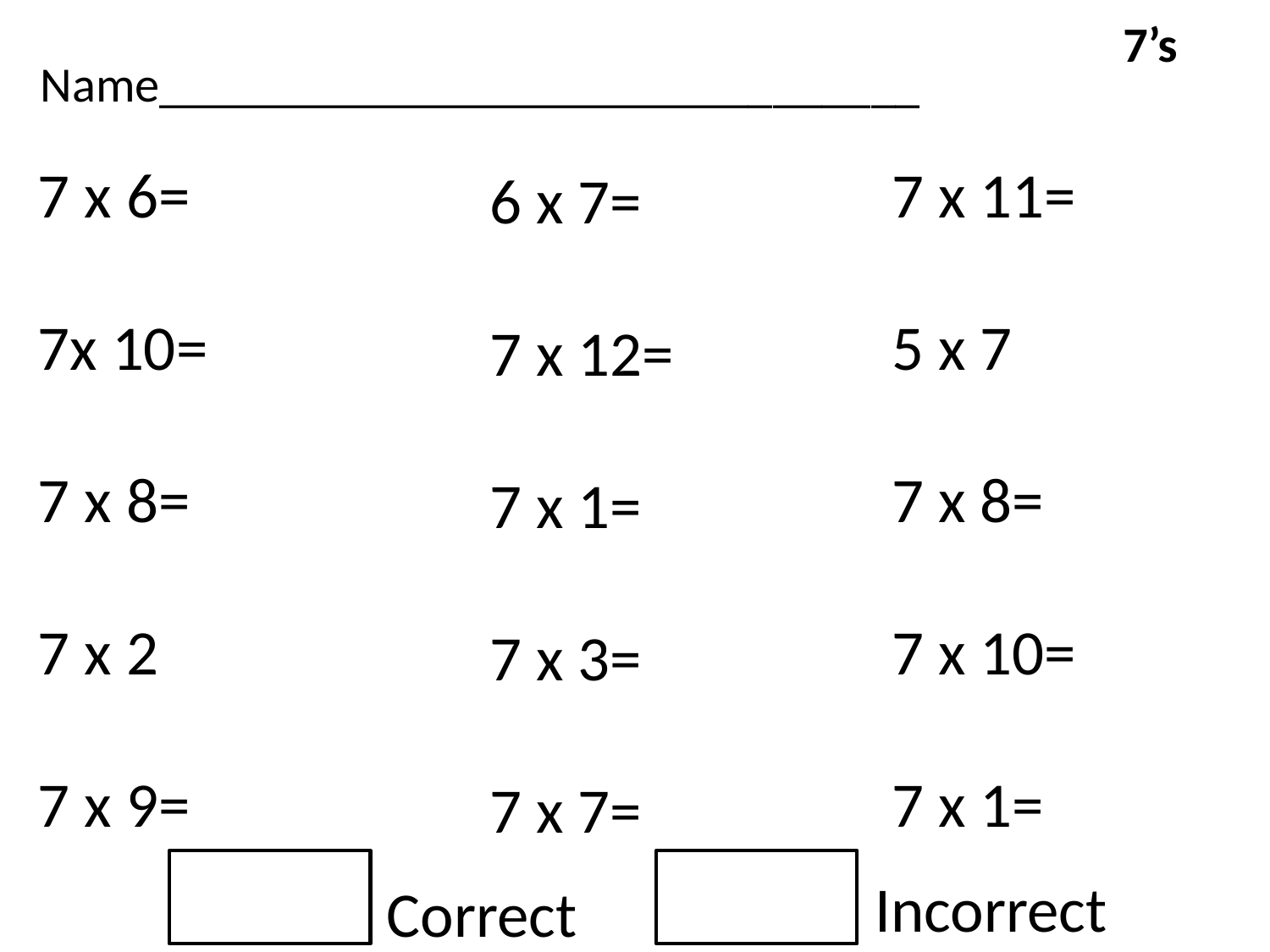

7’s
Name_______________________________
7 x 6=

7x 10=

7 x 8=

7 x 2

7 x 9=

7 x 11=

5 x 7

7 x 8=

7 x 10=

7 x 1=

6 x 7=

7 x 12=

7 x 1=

7 x 3=

7 x 7=

Incorrect
Correct